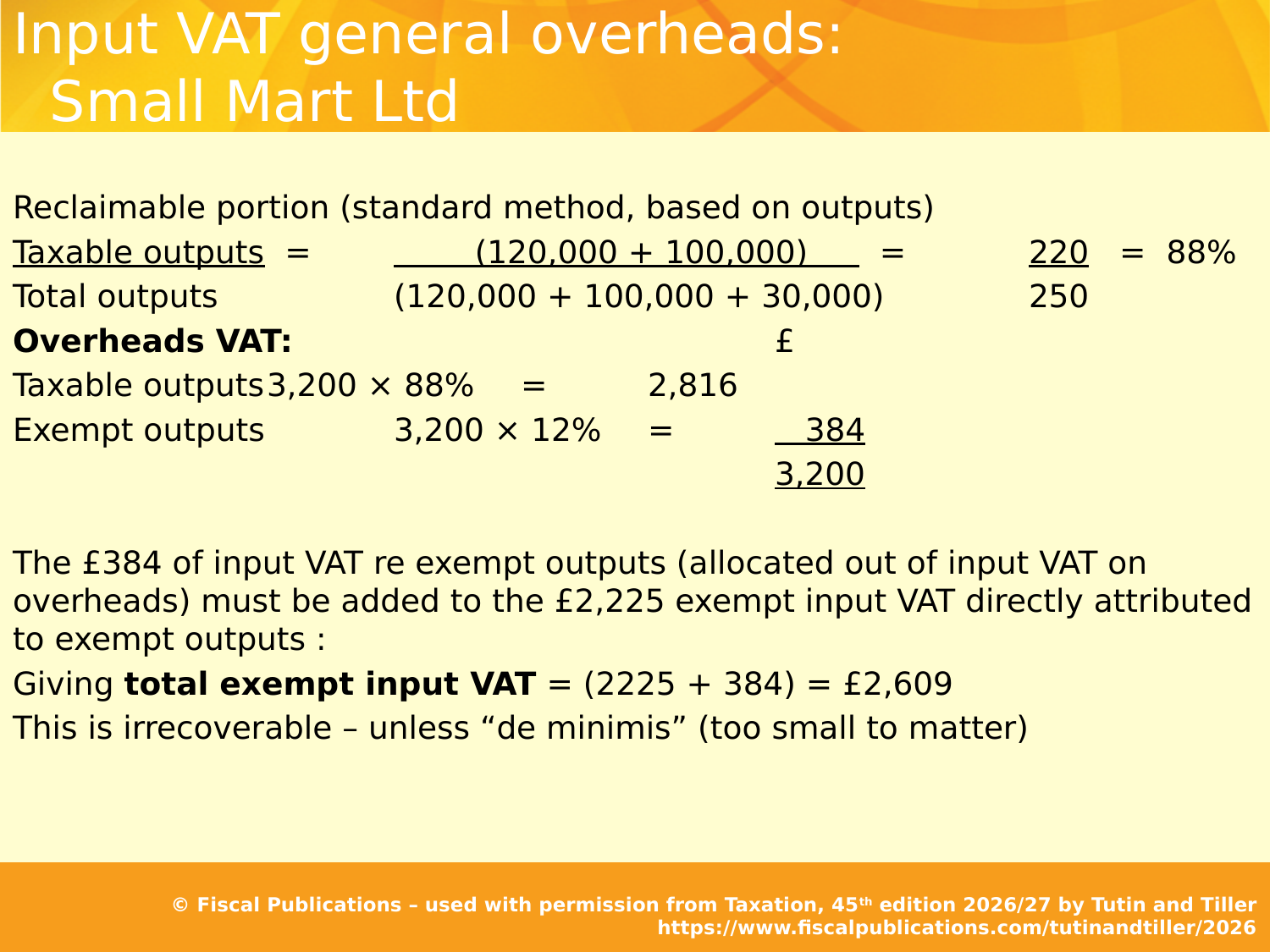

# Input VAT general overheads: Small Mart Ltd

Reclaimable portion (standard method, based on outputs)
Taxable outputs  =   	        (120,000 + 100,000)       = 	220   =  88%
Total outputs		(120,000 + 100,000 + 30,000)    	250
Overheads VAT: 				£
Taxable outputs	3,200 × 88% 	=	2,816
Exempt outputs		3,200 × 12%	=	   384
						3,200

The £384 of input VAT re exempt outputs (allocated out of input VAT on overheads) must be added to the £2,225 exempt input VAT directly attributed to exempt outputs :
Giving total exempt input VAT = (2225 + 384) = £2,609
This is irrecoverable – unless “de minimis” (too small to matter)